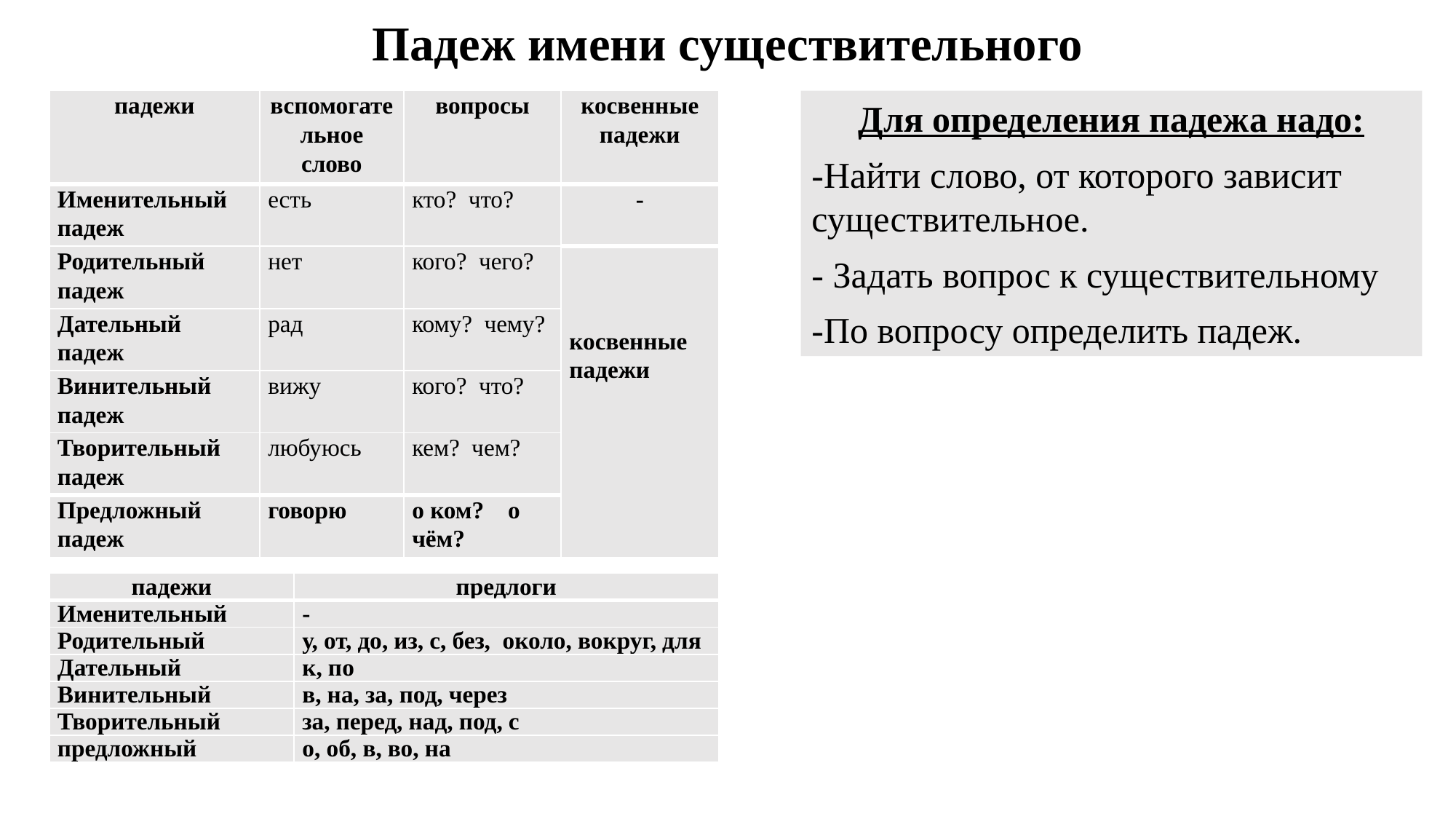

# Падеж имени существительного
| падежи | вспомогательное слово | вопросы | косвенные падежи |
| --- | --- | --- | --- |
| Именительный падеж | есть | кто? что? | - |
| Родительный падеж | нет | кого? чего? | косвенные падежи |
| Дательный падеж | рад | кому? чему? |  |
| Винительный падеж | вижу | кого? что? |  |
| Творительный падеж | любуюсь | кем? чем? |  |
| Предложный падеж | говорю | о ком? о чём? |  |
Для определения падежа надо:
-Найти слово, от которого зависит существительное.
- Задать вопрос к существительному
-По вопросу определить падеж.
| падежи | предлоги |
| --- | --- |
| Именительный | - |
| Родительный | у, от, до, из, с, без, около, вокруг, для |
| Дательный | к, по |
| Винительный | в, на, за, под, через |
| Творительный | за, перед, над, под, с |
| предложный | о, об, в, во, на |